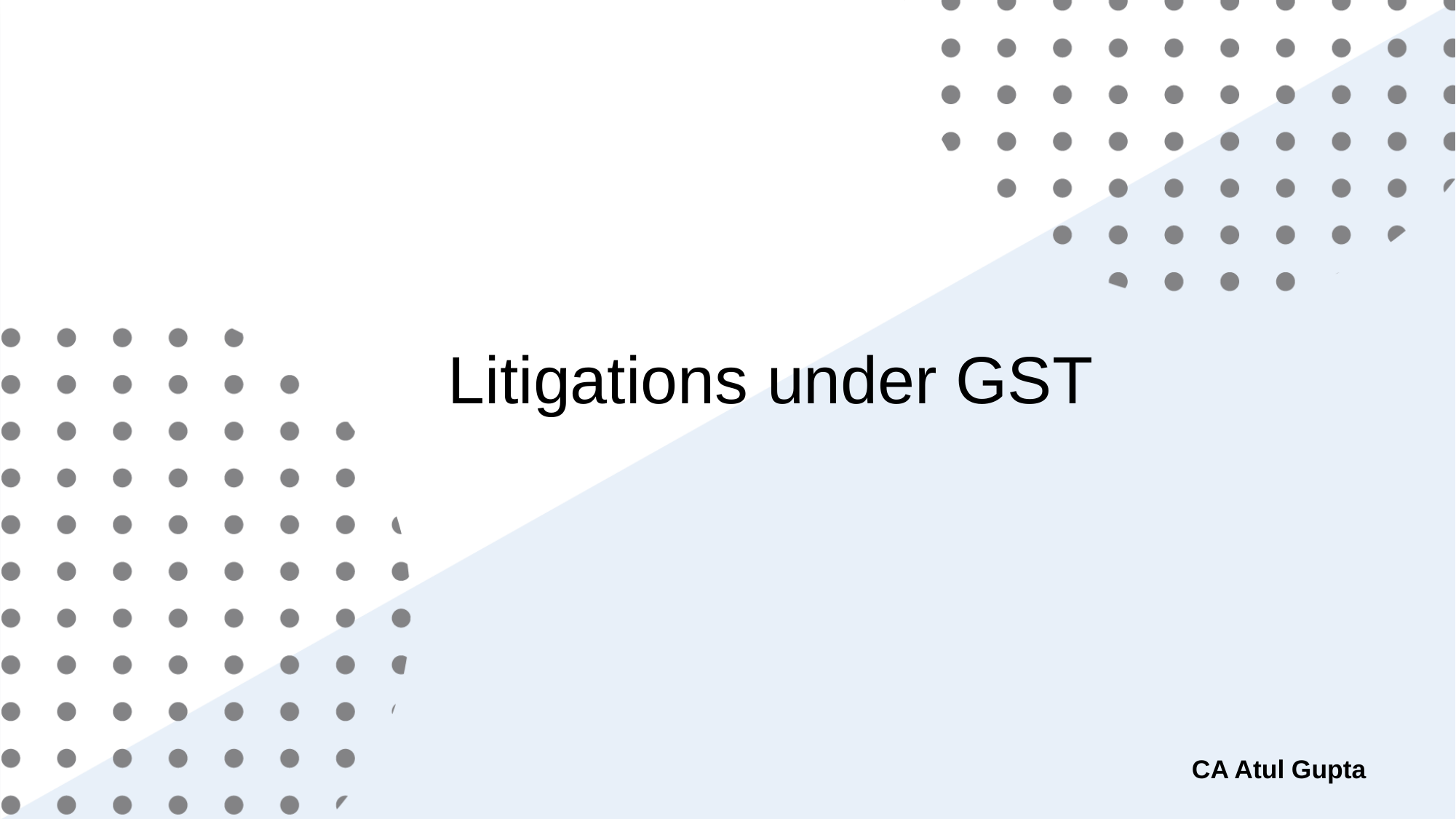

# Litigations under GST
CA Atul Gupta